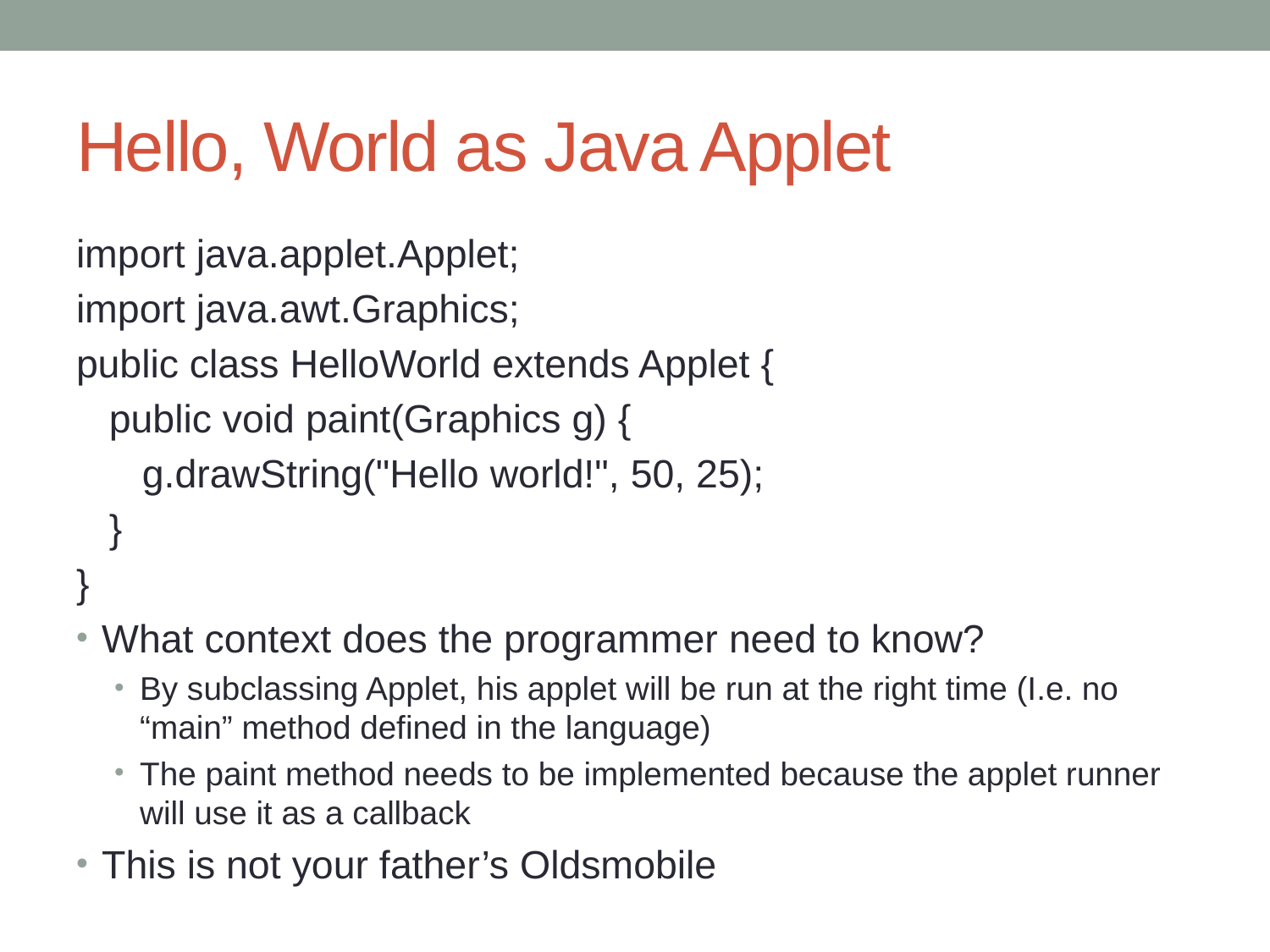

# Hello, World as Java Applet
import java.applet.Applet;
import java.awt.Graphics;
public class HelloWorld extends Applet {
   public void paint(Graphics g) {
      g.drawString("Hello world!", 50, 25);
   }
}
What context does the programmer need to know?
By subclassing Applet, his applet will be run at the right time (I.e. no “main” method defined in the language)
The paint method needs to be implemented because the applet runner will use it as a callback
This is not your father’s Oldsmobile